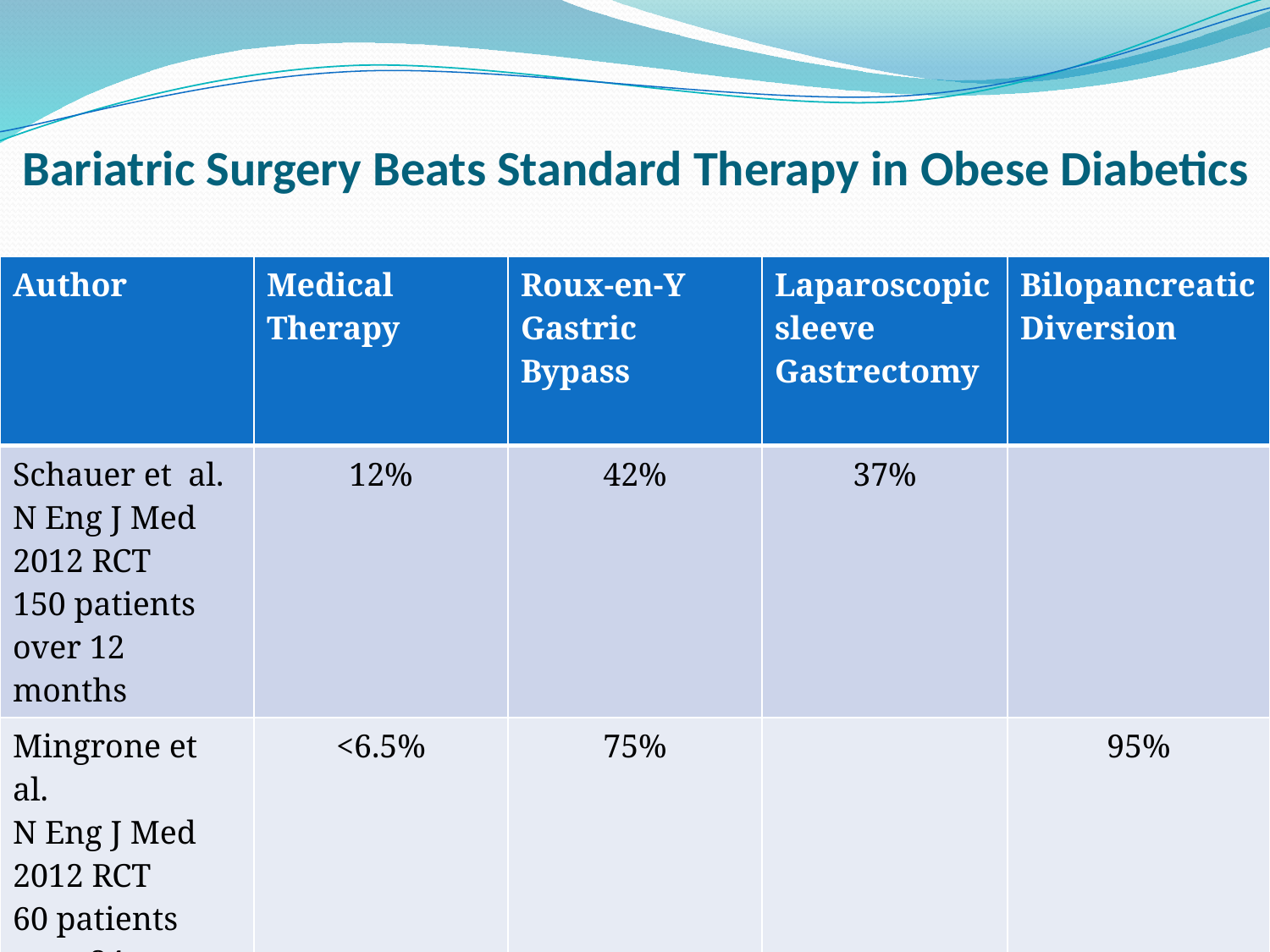

# Bariatric Surgery Beats Standard Therapy in Obese Diabetics
| Author | Medical Therapy | Roux-en-Y Gastric Bypass | Laparoscopic sleeve Gastrectomy | Bilopancreatic Diversion |
| --- | --- | --- | --- | --- |
| Schauer et al. N Eng J Med 2012 RCT 150 patients over 12 months | 12% | 42% | 37% |  |
| Mingrone et al. N Eng J Med 2012 RCT 60 patients over 24 months | <6.5% | 75% |  | 95% |